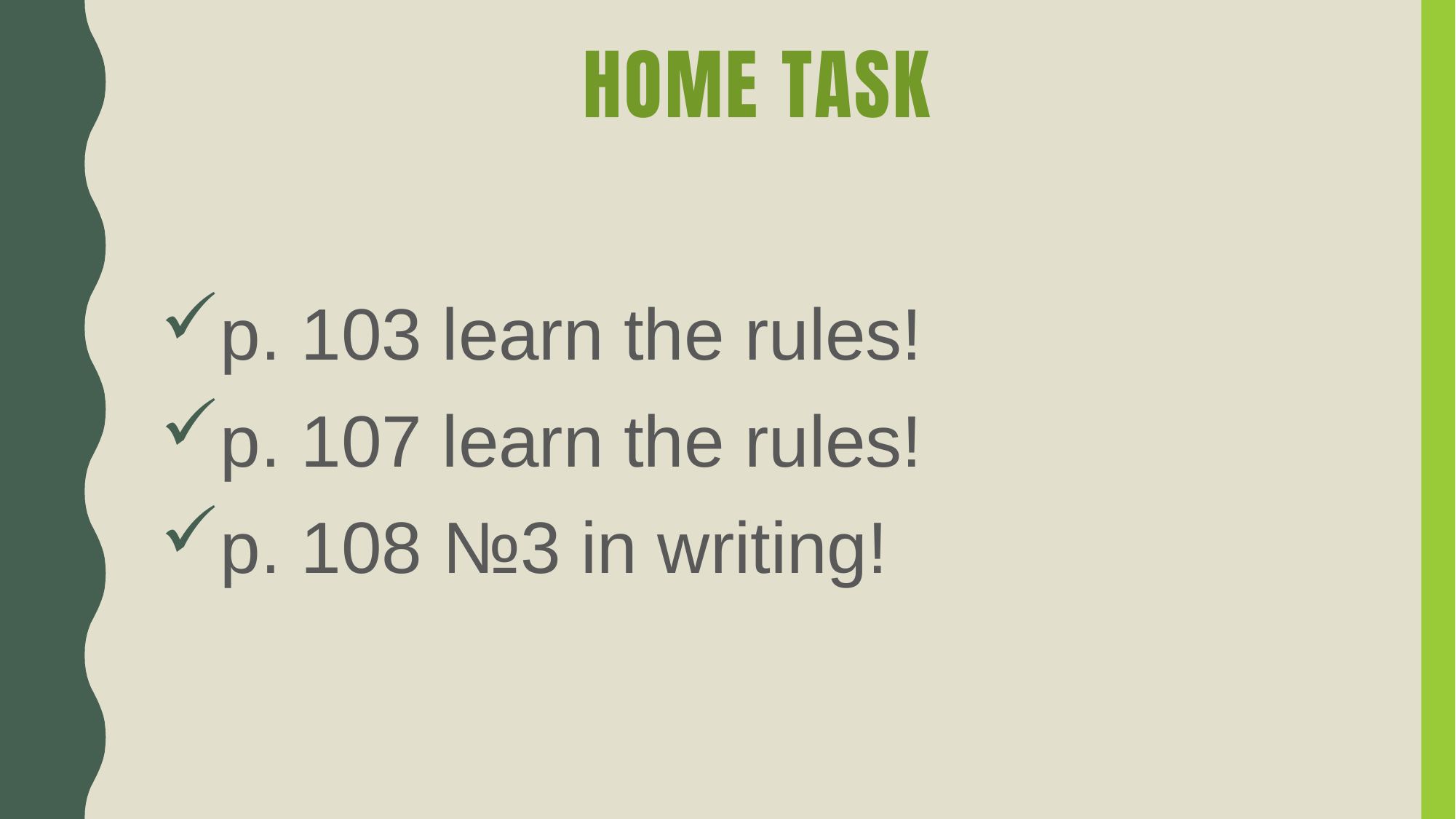

# home task
p. 103 learn the rules!
p. 107 learn the rules!
p. 108 №3 in writing!